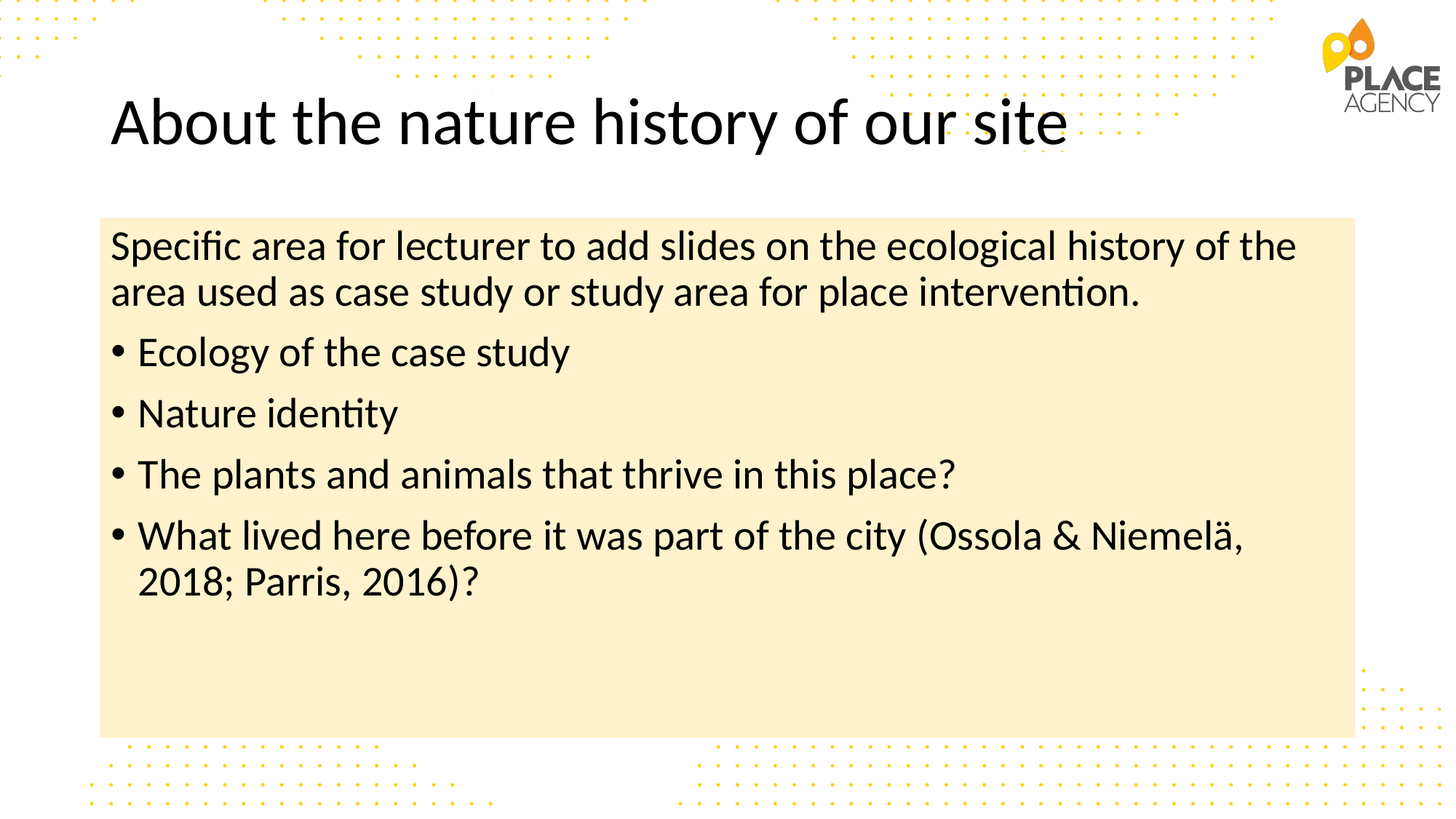

# About the nature history of our site
Specific area for lecturer to add slides on the ecological history of the area used as case study or study area for place intervention.
Ecology of the case study
Nature identity
The plants and animals that thrive in this place?
What lived here before it was part of the city (Ossola & Niemelä, 2018; Parris, 2016)?